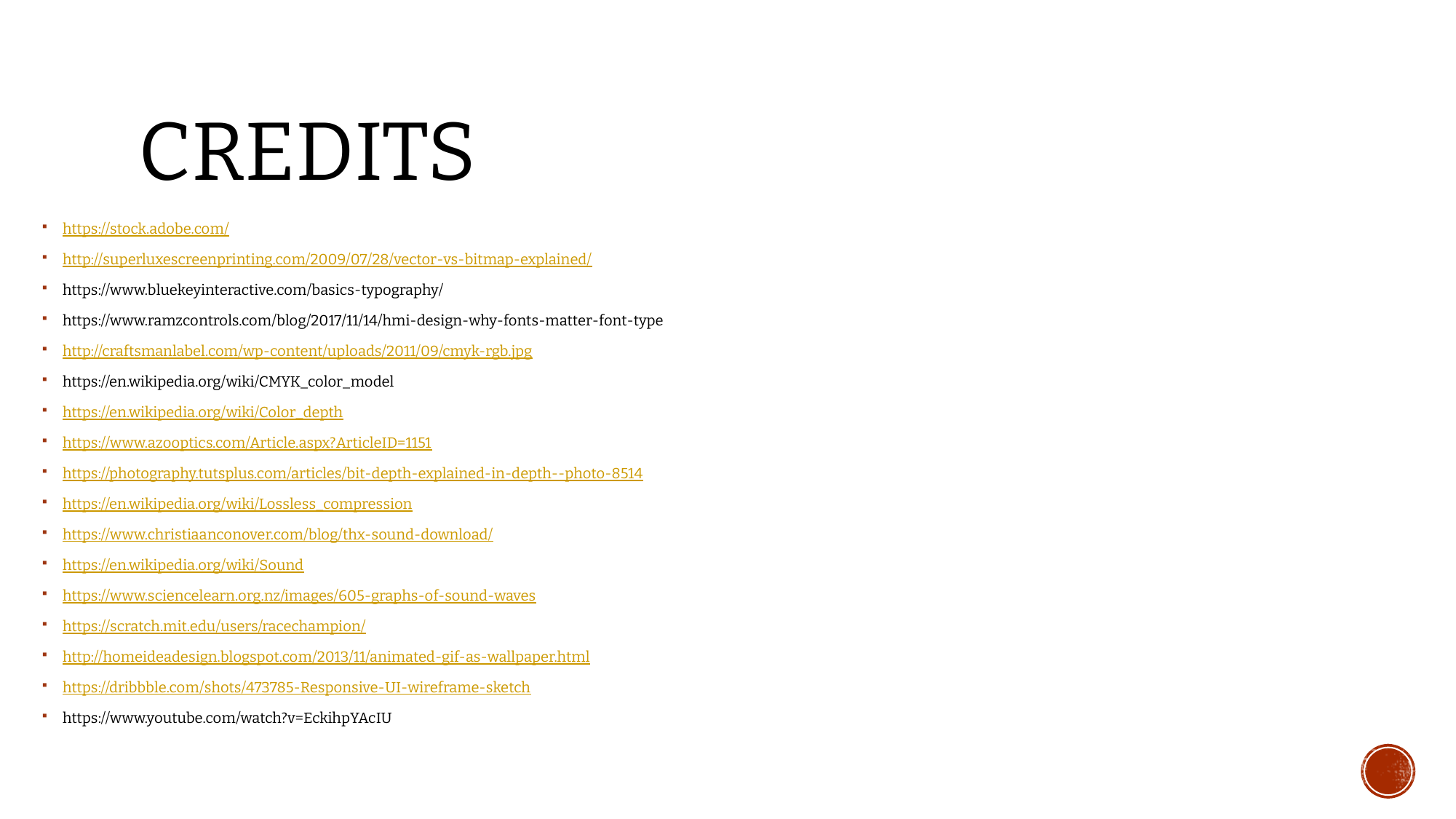

# Credits
https://stock.adobe.com/
http://superluxescreenprinting.com/2009/07/28/vector-vs-bitmap-explained/
https://www.bluekeyinteractive.com/basics-typography/
https://www.ramzcontrols.com/blog/2017/11/14/hmi-design-why-fonts-matter-font-type
http://craftsmanlabel.com/wp-content/uploads/2011/09/cmyk-rgb.jpg
https://en.wikipedia.org/wiki/CMYK_color_model
https://en.wikipedia.org/wiki/Color_depth
https://www.azooptics.com/Article.aspx?ArticleID=1151
https://photography.tutsplus.com/articles/bit-depth-explained-in-depth--photo-8514
https://en.wikipedia.org/wiki/Lossless_compression
https://www.christiaanconover.com/blog/thx-sound-download/
https://en.wikipedia.org/wiki/Sound
https://www.sciencelearn.org.nz/images/605-graphs-of-sound-waves
https://scratch.mit.edu/users/racechampion/
http://homeideadesign.blogspot.com/2013/11/animated-gif-as-wallpaper.html
https://dribbble.com/shots/473785-Responsive-UI-wireframe-sketch
https://www.youtube.com/watch?v=EckihpYAcIU